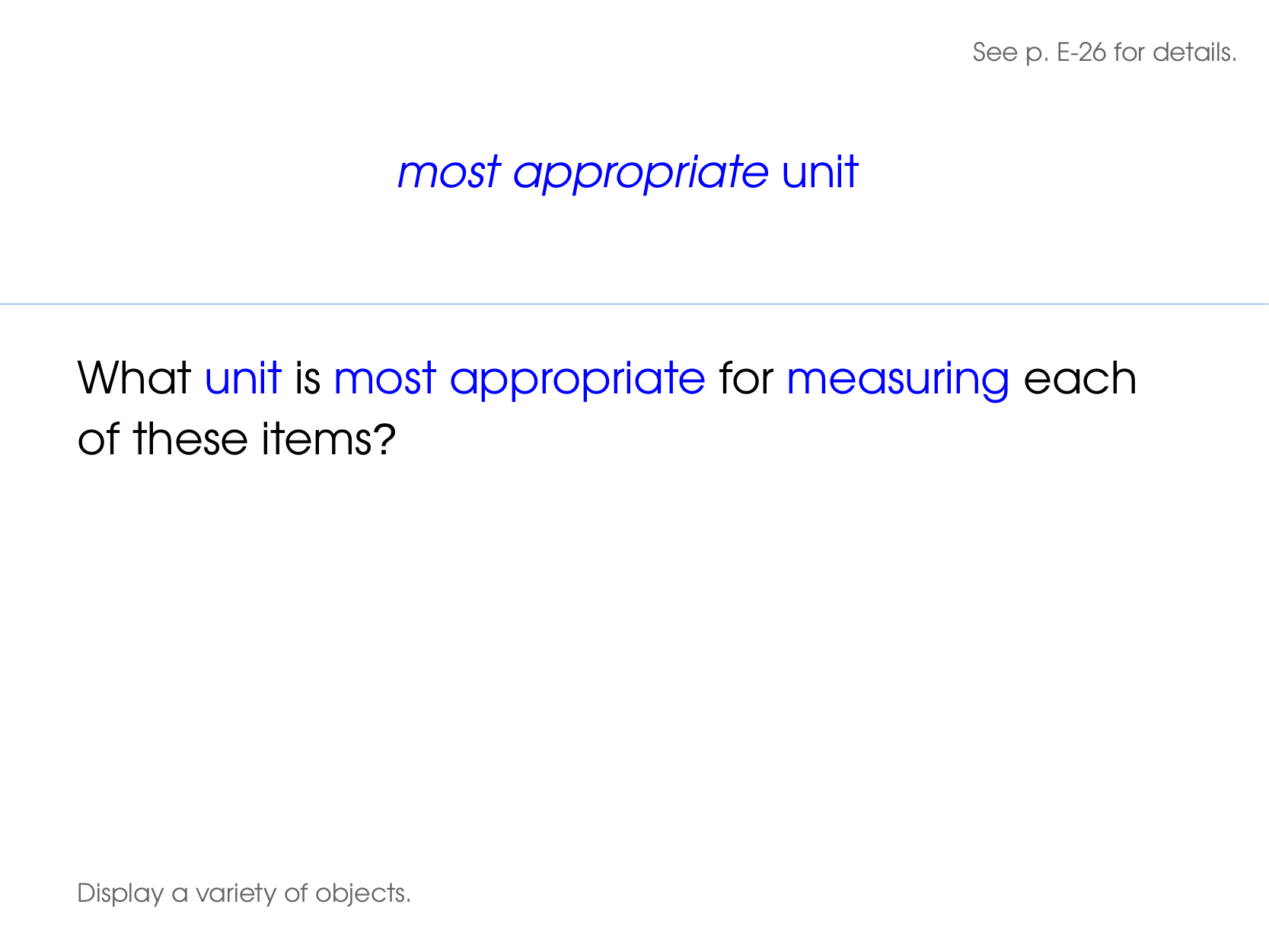

See p. E-26 for details.
most appropriate unit
What unit is most appropriate for measuring each
of these items?
Display a variety of objects.